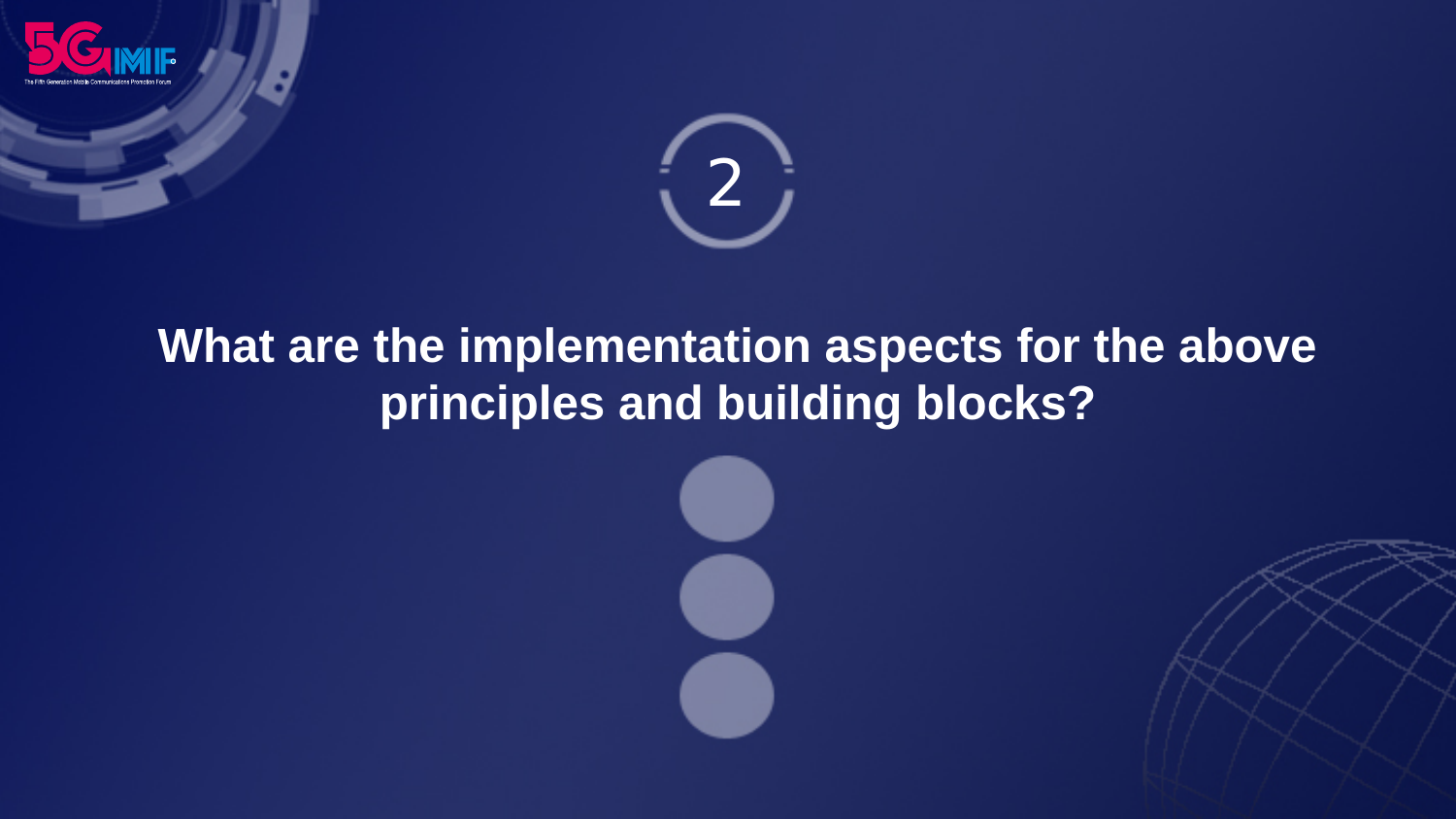

2
# What are the implementation aspects for the above principles and building blocks?